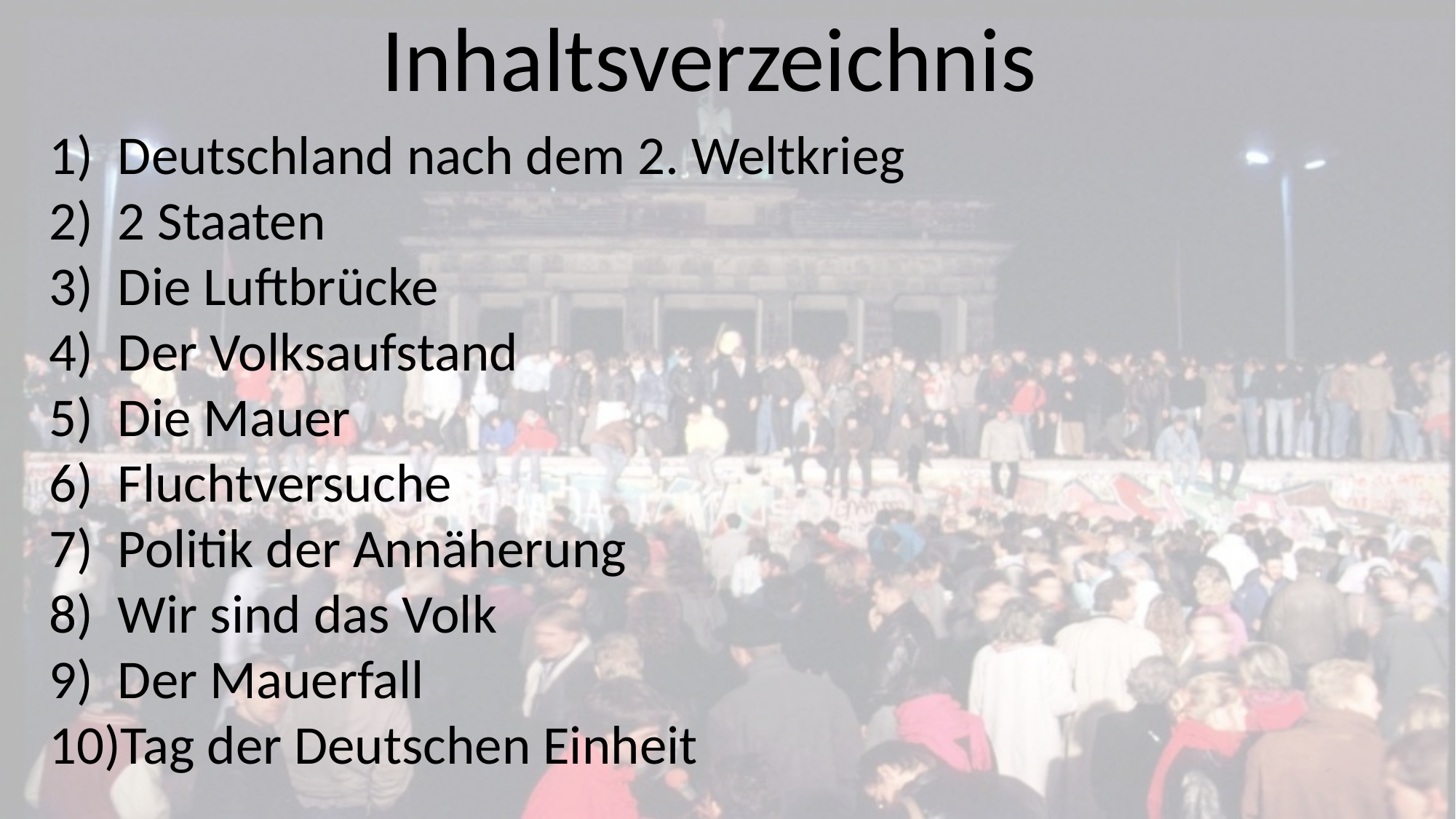

# Inhaltsverzeichnis
1)  Deutschland nach dem 2. Weltkrieg
2)  2 Staaten
3)  Die Luftbrücke
4)  Der Volksaufstand
5)  Die Mauer
6)  Fluchtversuche
7)  Politik der Annäherung
8)  Wir sind das Volk
9)  Der Mauerfall
10)Tag der Deutschen Einheit